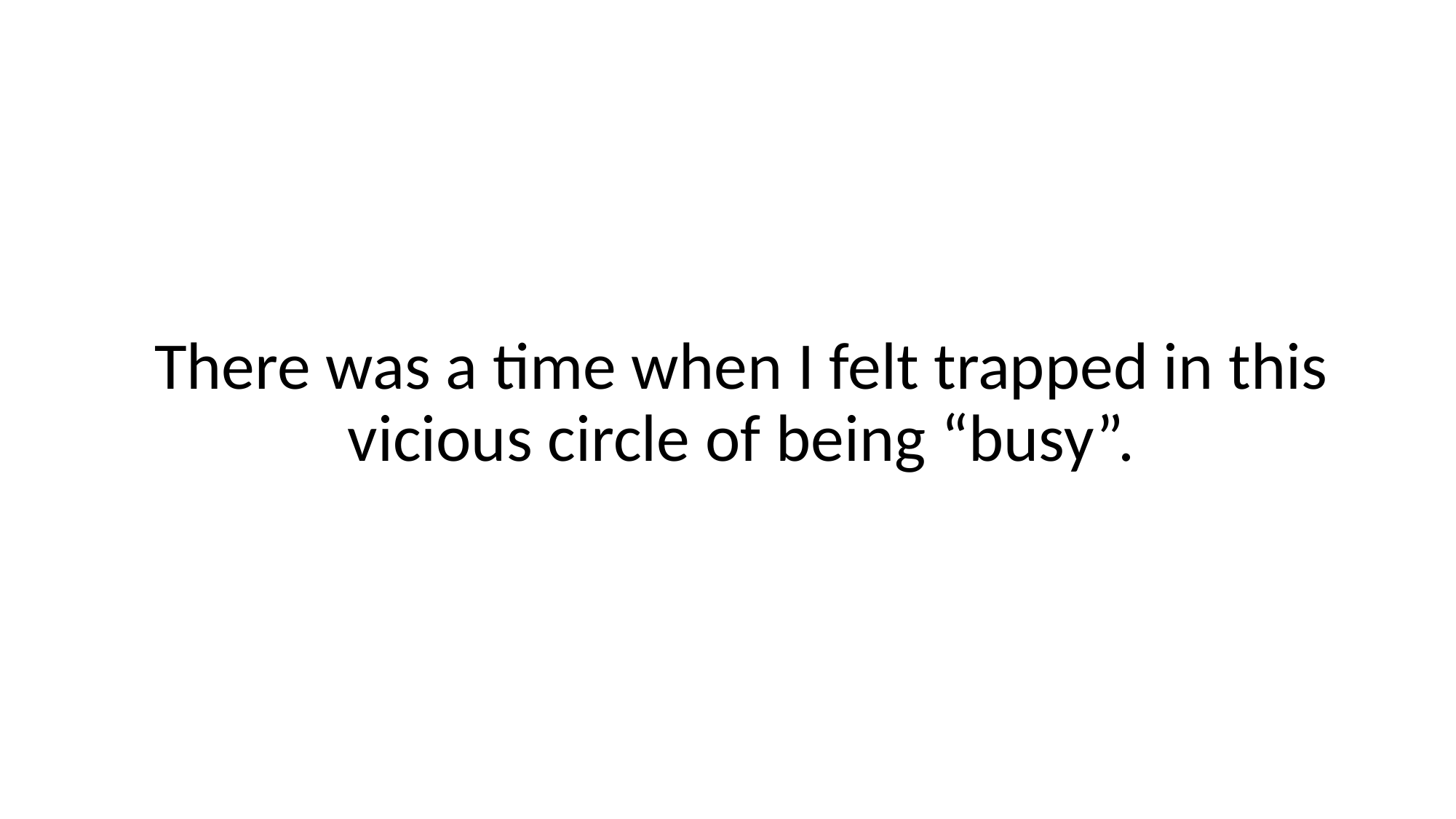

There was a time when I felt trapped in this vicious circle of being “busy”.